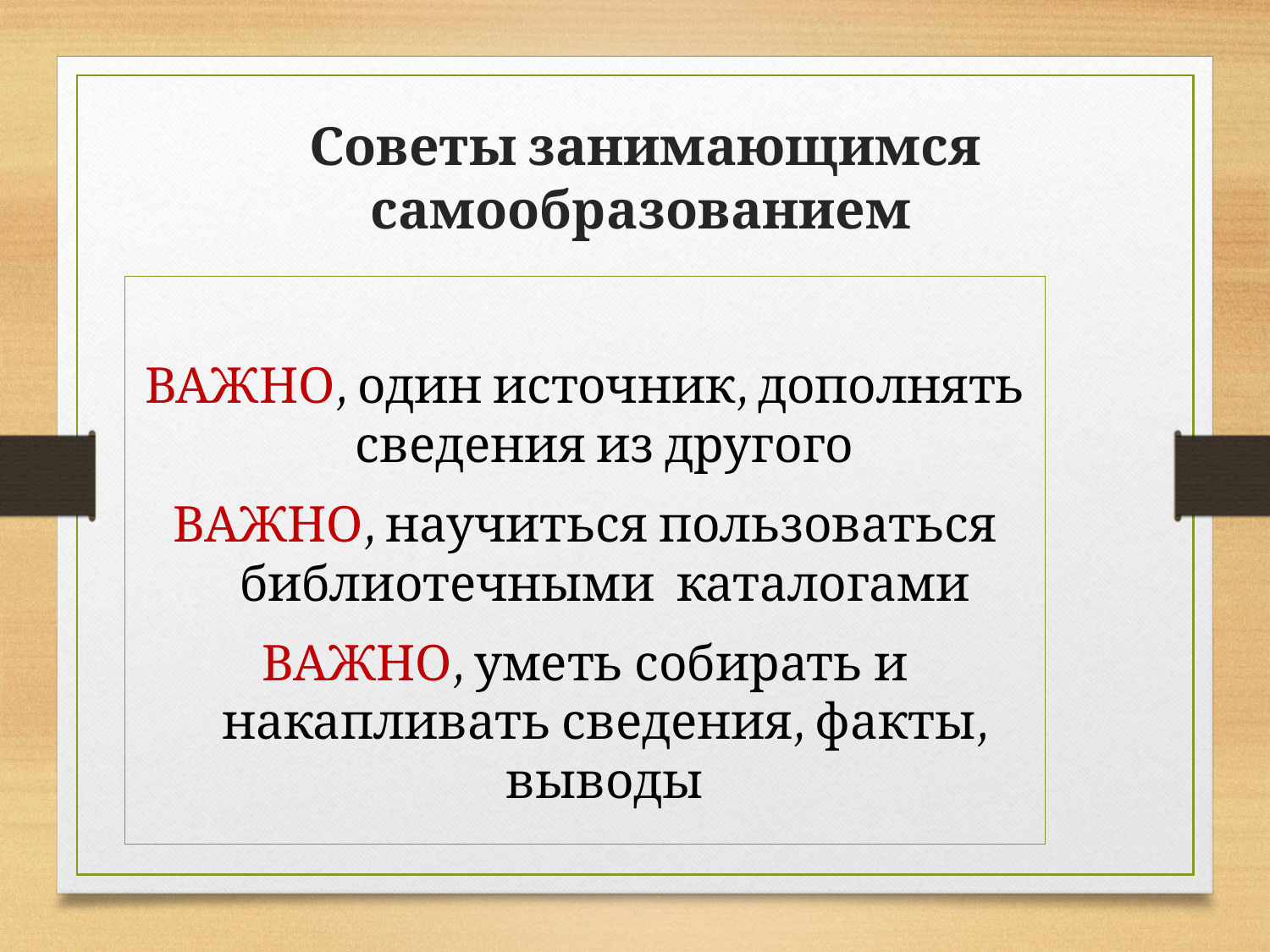

Советы занимающимся самообразованием

ВАЖНО, один источник, дополнять сведения из другого
ВАЖНО, научиться пользоваться библиотечными  каталогами
ВАЖНО, уметь собирать и накапливать сведения, факты, выводы